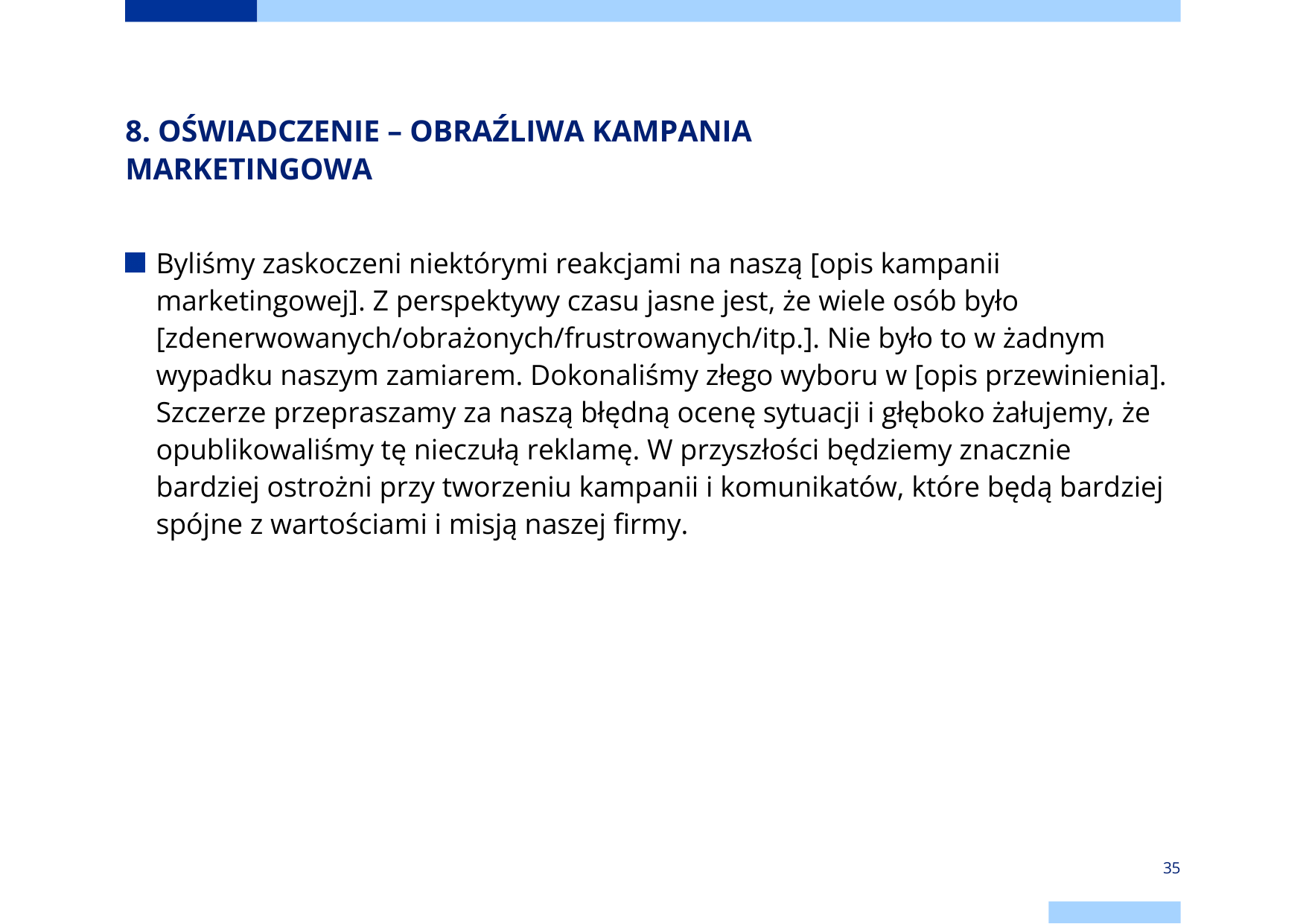

# 8. OŚWIADCZENIE – OBRAŹLIWA KAMPANIA MARKETINGOWA⠀⠀⠀⠀⠀⠀⠀⠀
Byliśmy zaskoczeni niektórymi reakcjami na naszą [opis kampanii marketingowej]. Z perspektywy czasu jasne jest, że wiele osób było [zdenerwowanych/obrażonych/frustrowanych/itp.]. Nie było to w żadnym wypadku naszym zamiarem. Dokonaliśmy złego wyboru w [opis przewinienia]. Szczerze przepraszamy za naszą błędną ocenę sytuacji i głęboko żałujemy, że opublikowaliśmy tę nieczułą reklamę. W przyszłości będziemy znacznie bardziej ostrożni przy tworzeniu kampanii i komunikatów, które będą bardziej spójne z wartościami i misją naszej firmy.

35